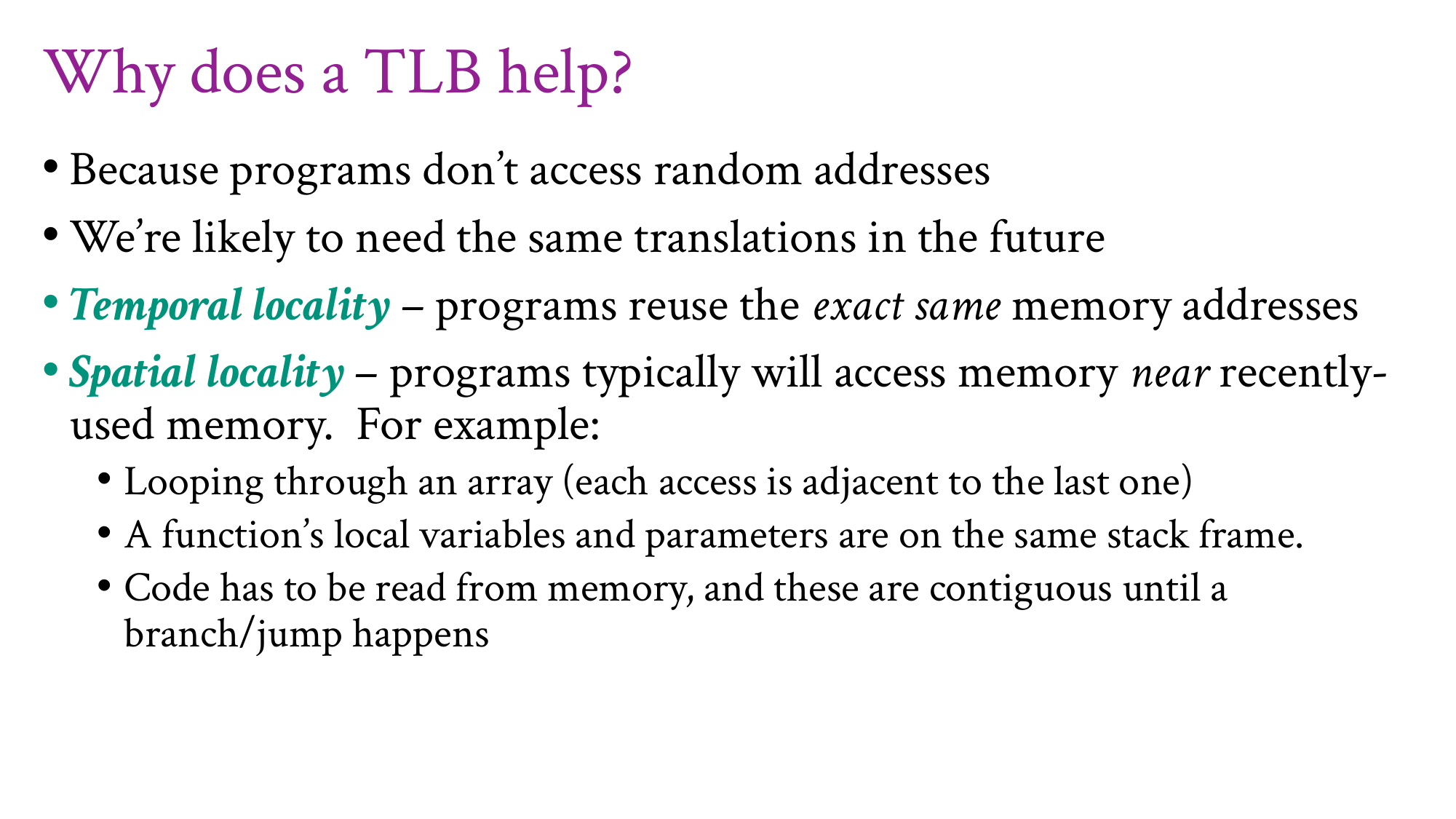

# Why does a TLB help?
Because programs don’t access random addresses
We’re likely to need the same translations in the future
Temporal locality – programs reuse the exact same memory addresses
Spatial locality – programs typically will access memory near recently-used memory.  For example:
Looping through an array (each access is adjacent to the last one)
A function’s local variables and parameters are on the same stack frame.
Code has to be read from memory, and these are contiguous until a branch/jump happens